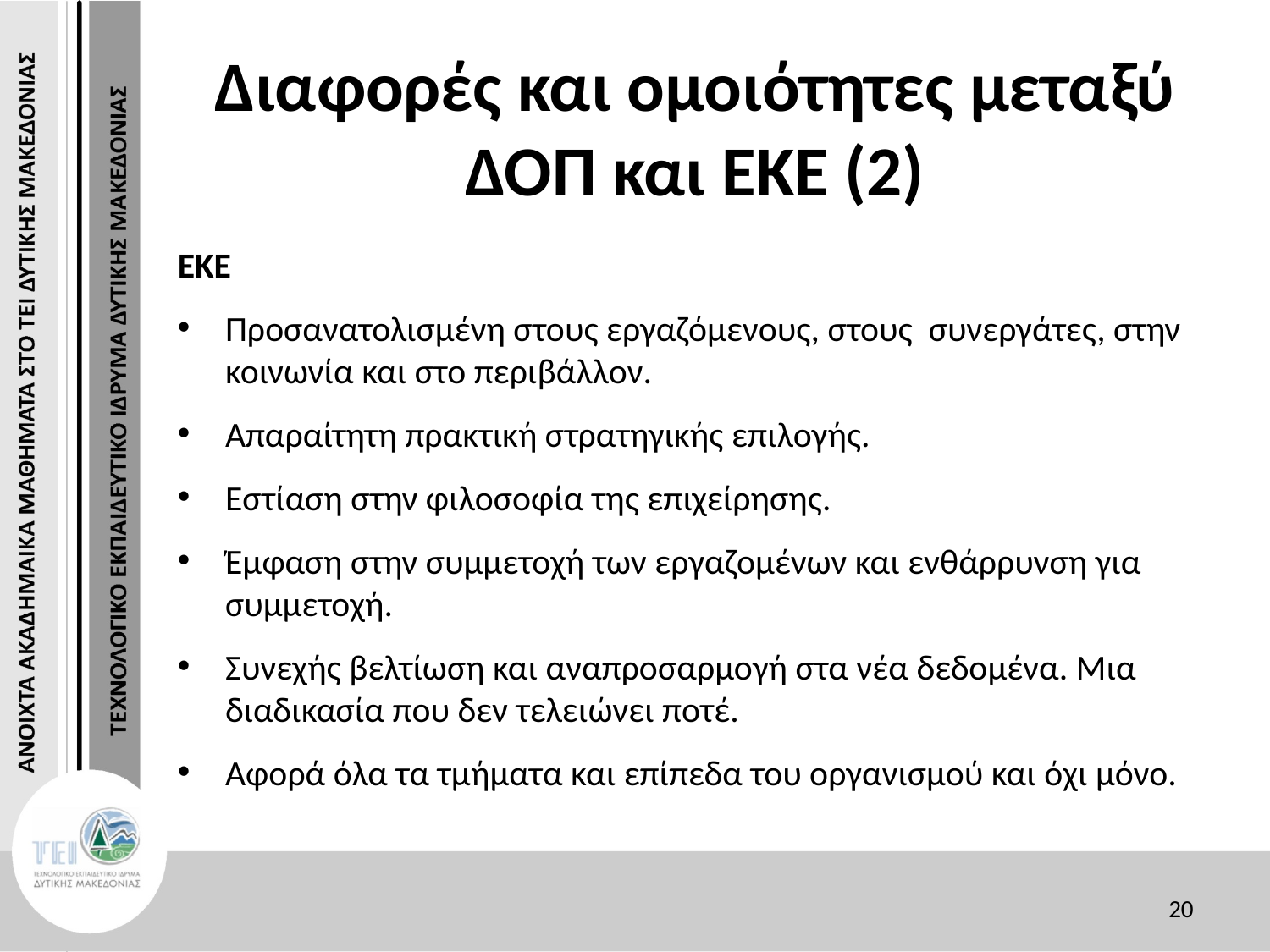

# Διαφορές και ομοιότητες μεταξύ ΔΟΠ και ΕΚΕ (2)
ΕΚΕ
Προσανατολισμένη στους εργαζόμενους, στους  συνεργάτες, στην κοινωνία και στο περιβάλλον.
Απαραίτητη πρακτική στρατηγικής επιλογής.
Εστίαση στην φιλοσοφία της επιχείρησης.
Έμφαση στην συμμετοχή των εργαζομένων και ενθάρρυνση για συμμετοχή.
Συνεχής βελτίωση και αναπροσαρμογή στα νέα δεδομένα. Μια διαδικασία που δεν τελειώνει ποτέ.
Αφορά όλα τα τμήματα και επίπεδα του οργανισμού και όχι μόνο.

20